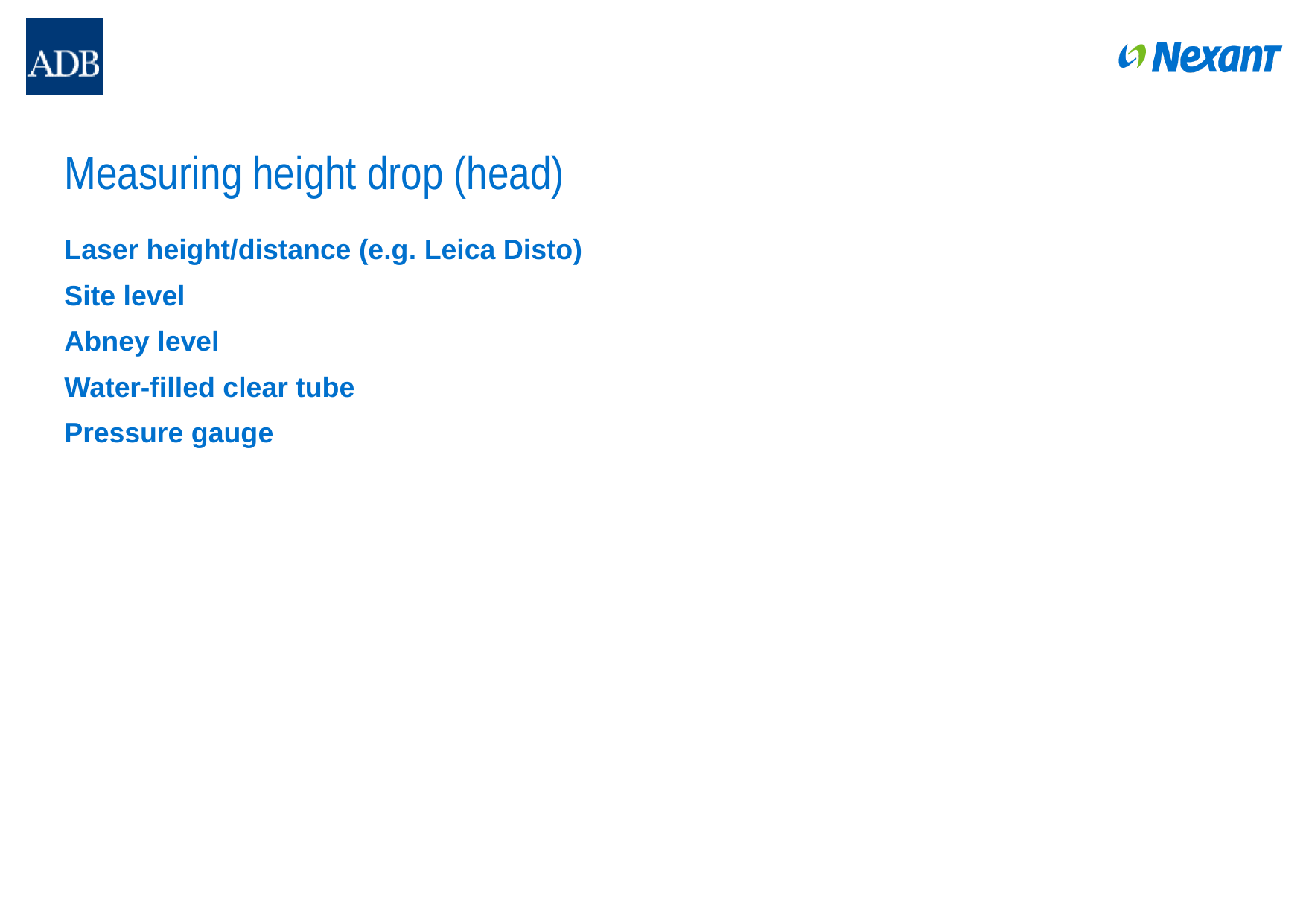

# Measuring height drop (head)
Laser height/distance (e.g. Leica Disto)
Site level
Abney level
Water-filled clear tube
Pressure gauge